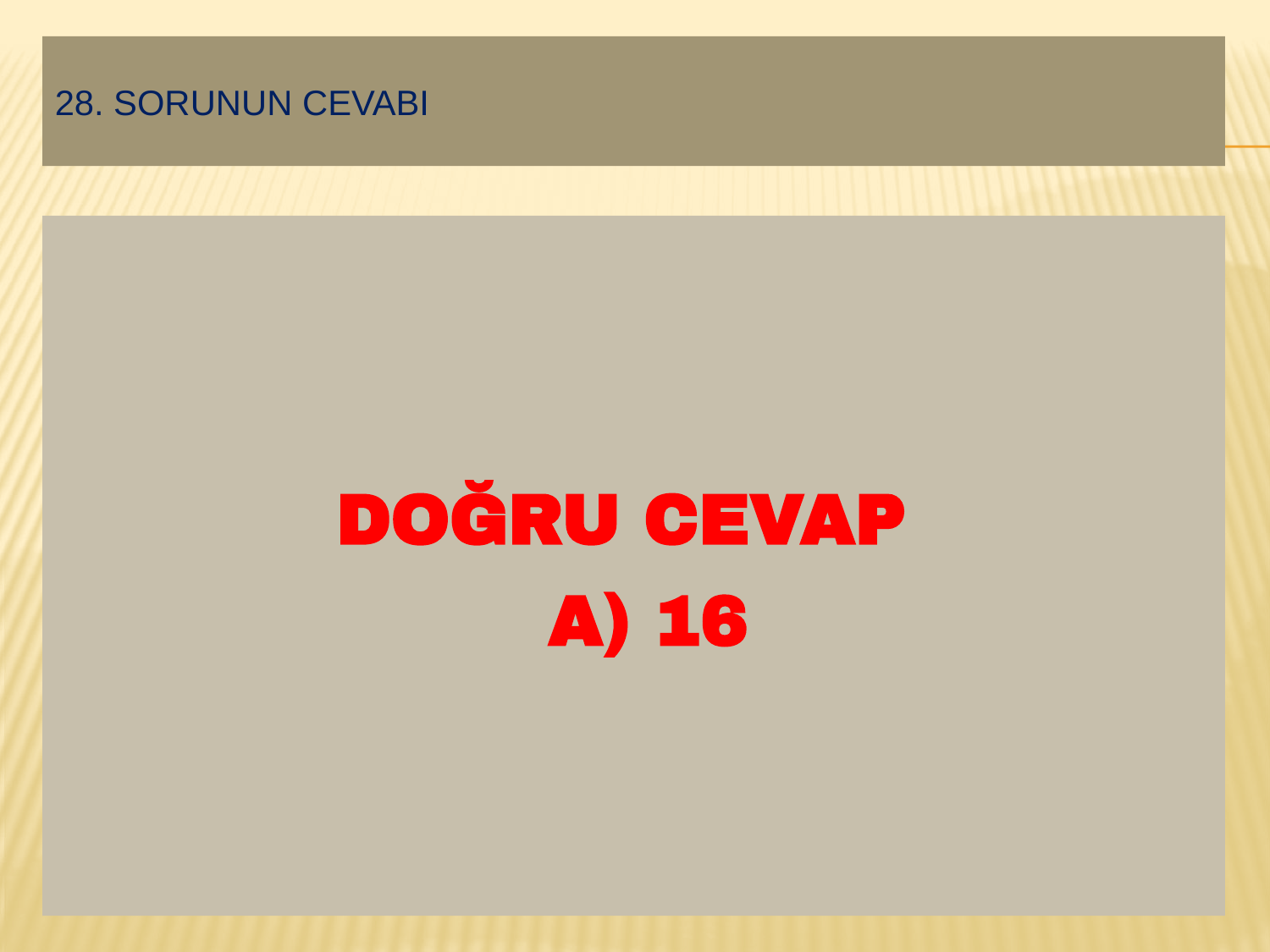

# 28. soruNUN CEVABI

          DOĞRU CEVAP
                     A) 16